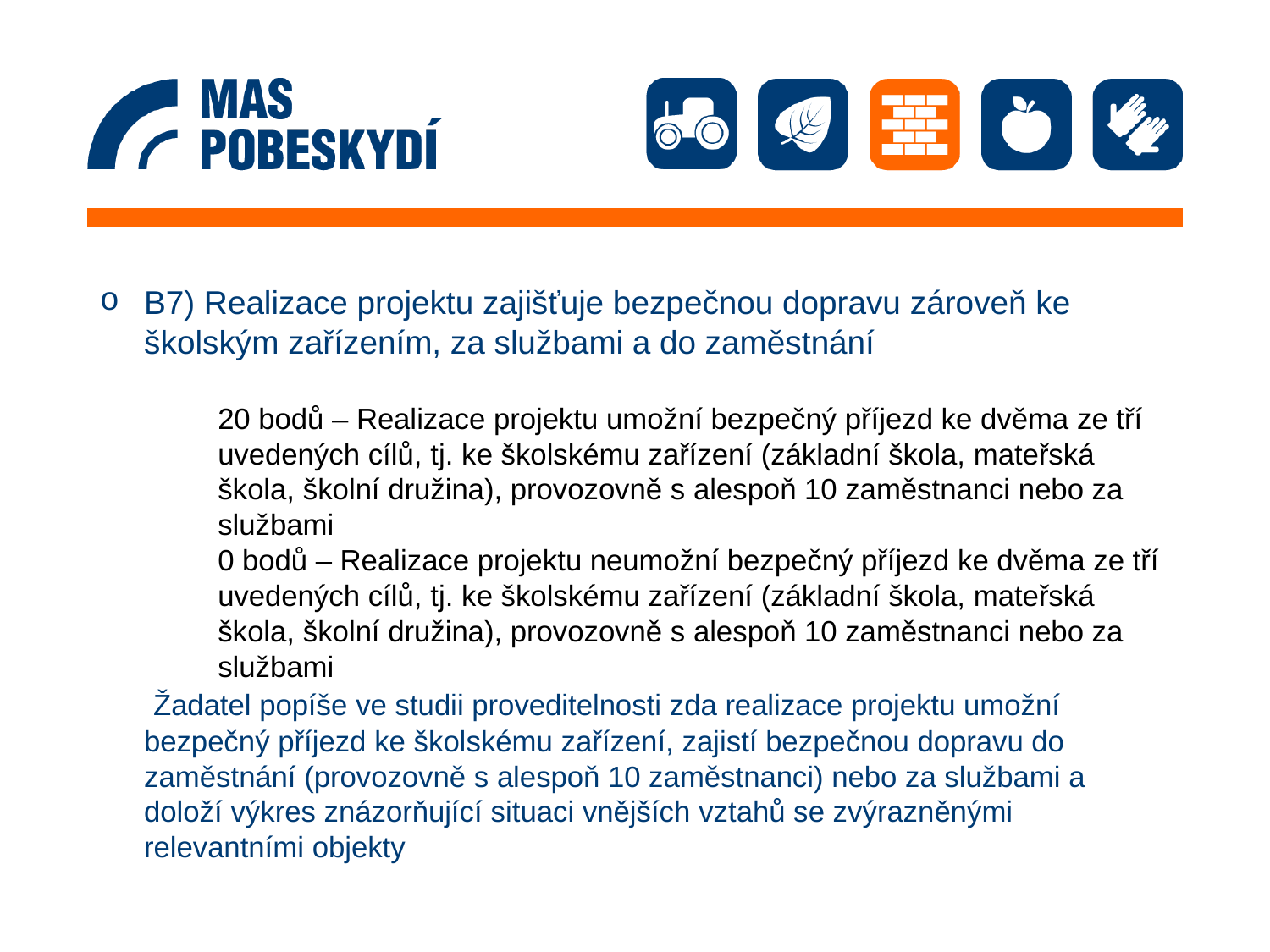

B7) Realizace projektu zajišťuje bezpečnou dopravu zároveň ke školským zařízením, za službami a do zaměstnání

20 bodů – Realizace projektu umožní bezpečný příjezd ke dvěma ze tří uvedených cílů, tj. ke školskému zařízení (základní škola, mateřská škola, školní družina), provozovně s alespoň 10 zaměstnanci nebo za službami
0 bodů – Realizace projektu neumožní bezpečný příjezd ke dvěma ze tří uvedených cílů, tj. ke školskému zařízení (základní škola, mateřská škola, školní družina), provozovně s alespoň 10 zaměstnanci nebo za službami
	 Žadatel popíše ve studii proveditelnosti zda realizace projektu umožní bezpečný příjezd ke školskému zařízení, zajistí bezpečnou dopravu do zaměstnání (provozovně s alespoň 10 zaměstnanci) nebo za službami a doloží výkres znázorňující situaci vnějších vztahů se zvýrazněnými relevantními objekty